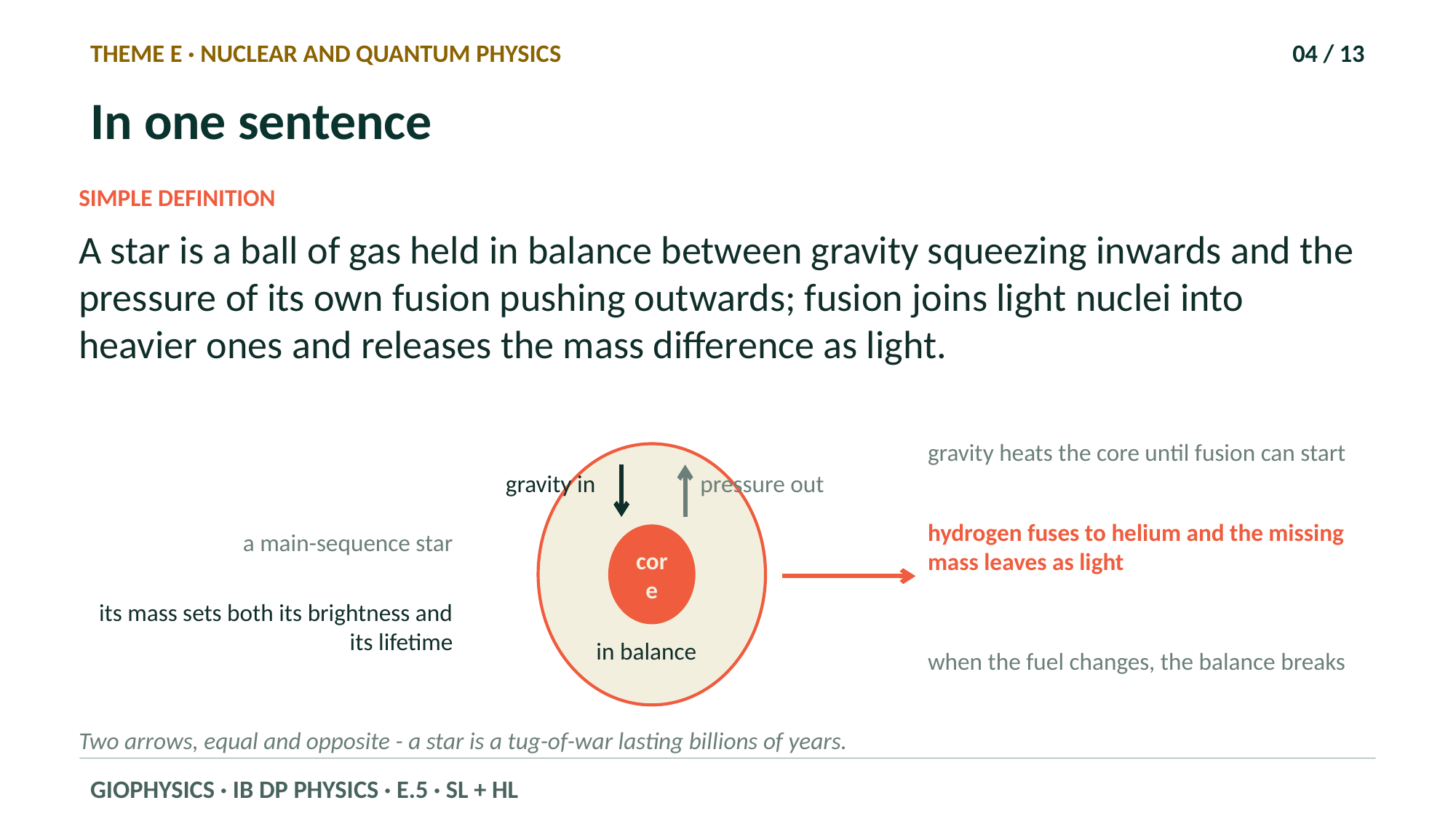

THEME E · NUCLEAR AND QUANTUM PHYSICS
04 / 13
In one sentence
SIMPLE DEFINITION
A star is a ball of gas held in balance between gravity squeezing inwards and the pressure of its own fusion pushing outwards; fusion joins light nuclei into heavier ones and releases the mass difference as light.
gravity heats the core until fusion can start

gravity in
pressure out
hydrogen fuses to helium and the missing mass leaves as light
core
a main-sequence star
its mass sets both its brightness and its lifetime
in balance
when the fuel changes, the balance breaks
Two arrows, equal and opposite - a star is a tug-of-war lasting billions of years.

GIOPHYSICS · IB DP PHYSICS · E.5 · SL + HL